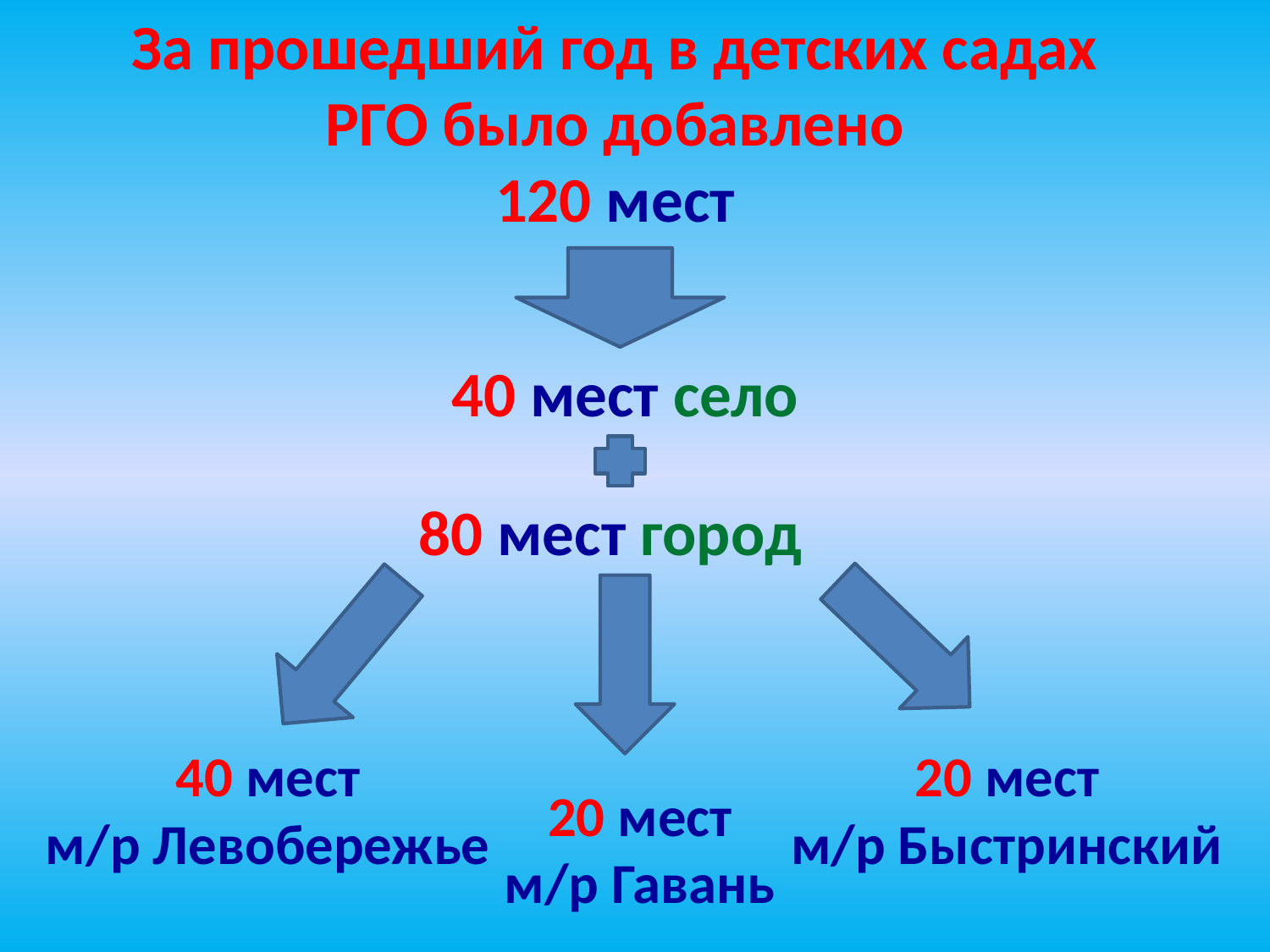

За прошедший год в детских садах РГО было добавлено
120 мест

40 мест село

80 мест город

40 мест
м/р Левобережье
20 мест
м/р Быстринский
20 мест
м/р Гавань